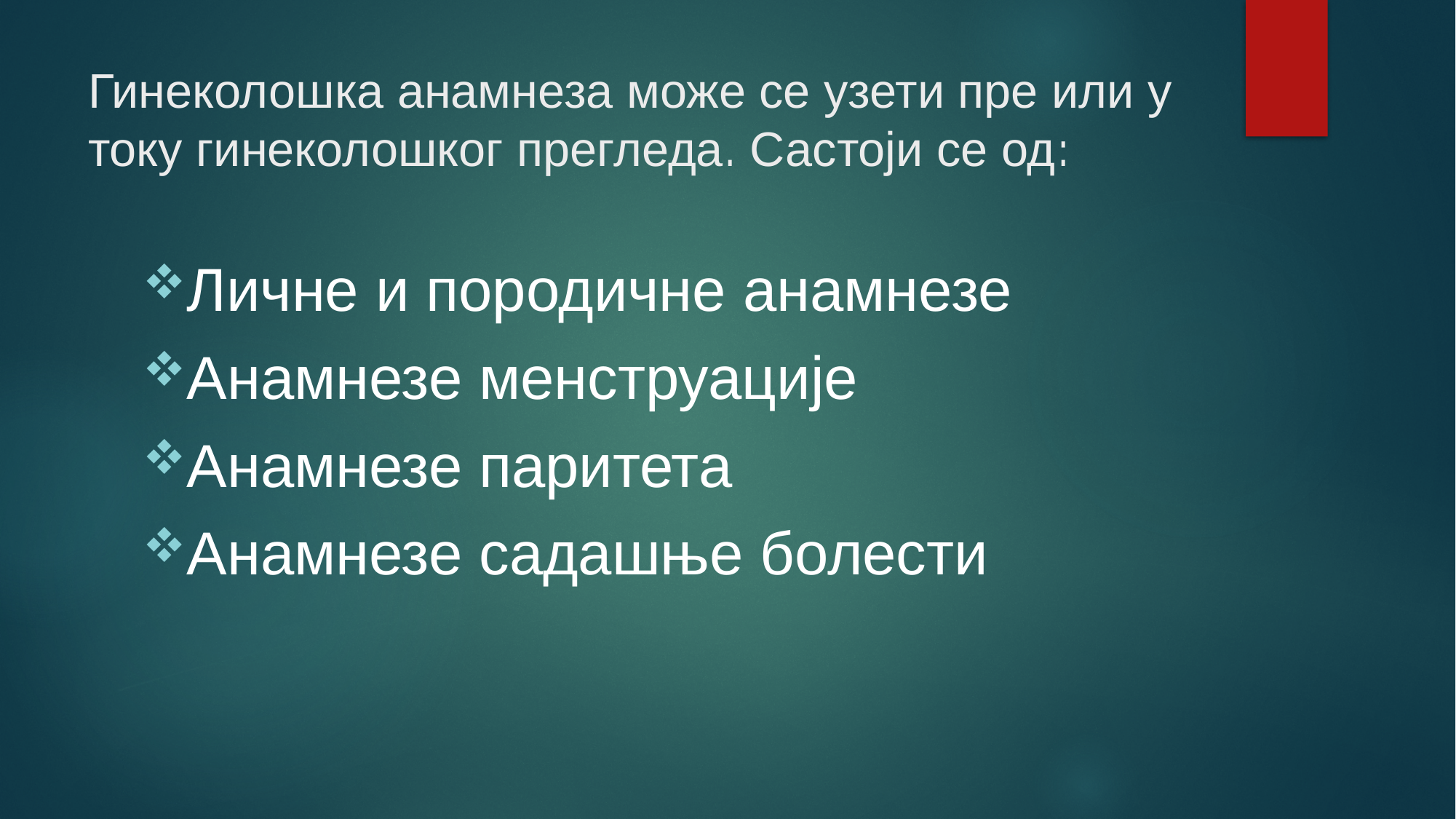

# Гинеколошка анамнеза може се узети пре или у току гинеколошког прегледа. Састоји се од:
Личне и породичне анамнезе
Анамнезе менструације
Анамнезе паритета
Анамнезе садашње болести